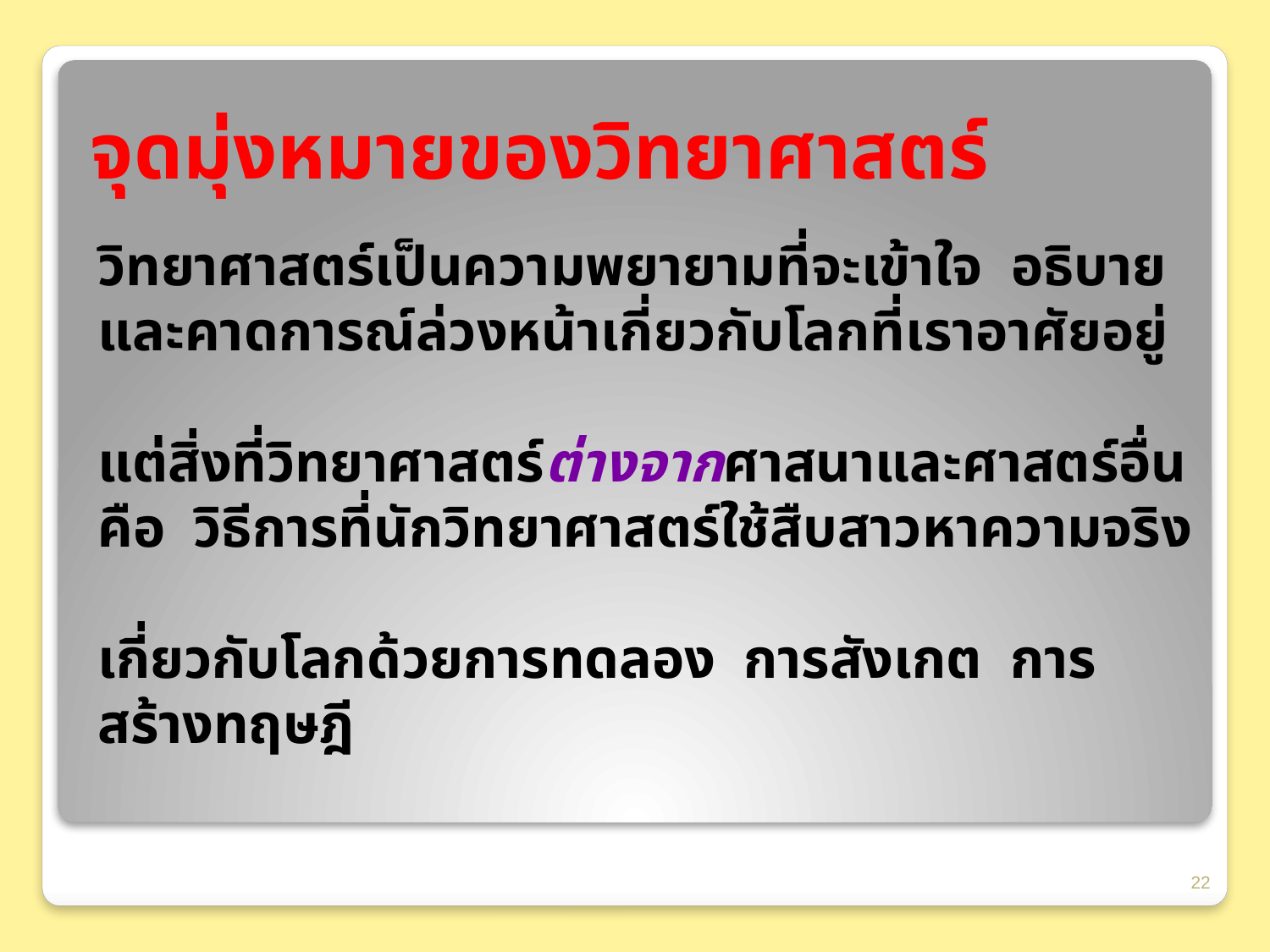

# จุดมุ่งหมายของวิทยาศาสตร์
วิทยาศาสตร์เป็นความพยายามที่จะเข้าใจ  อธิบาย
และคาดการณ์ล่วงหน้าเกี่ยวกับโลกที่เราอาศัยอยู่

แต่สิ่งที่วิทยาศาสตร์ต่างจากศาสนาและศาสตร์อื่น
คือ  วิธีการที่นักวิทยาศาสตร์ใช้สืบสาวหาความจริง
เกี่ยวกับโลกด้วยการทดลอง  การสังเกต  การสร้างทฤษฎี
22